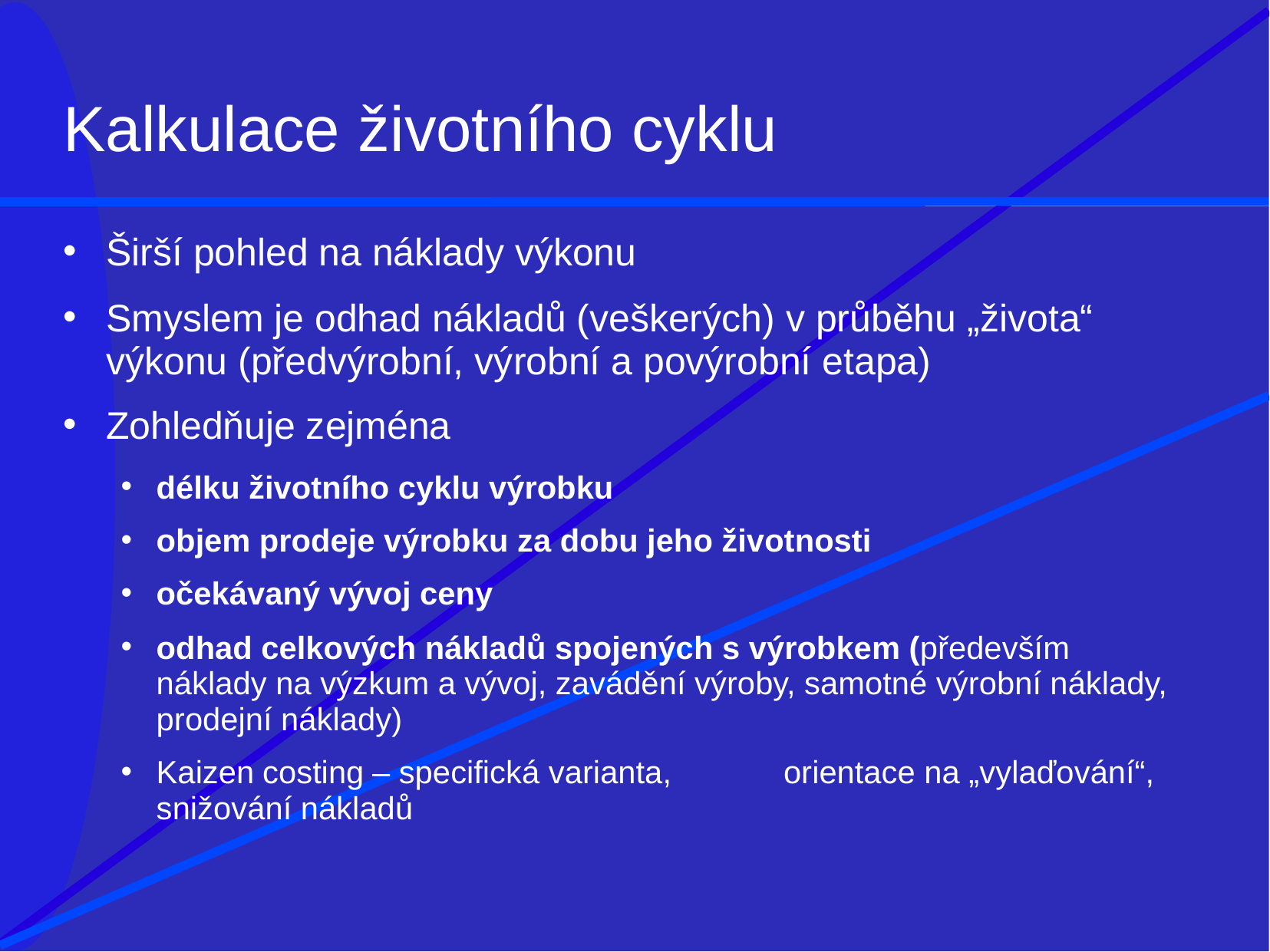

# Kalkulace životního cyklu
Širší pohled na náklady výkonu
Smyslem je odhad nákladů (veškerých) v průběhu „života“ výkonu (předvýrobní, výrobní a povýrobní etapa)
Zohledňuje zejména
délku životního cyklu výrobku
objem prodeje výrobku za dobu jeho životnosti
očekávaný vývoj ceny
odhad celkových nákladů spojených s výrobkem (především náklady na výzkum a vývoj, zavádění výroby, samotné výrobní náklady, prodejní náklady)
Kaizen costing – specifická varianta,	orientace na „vylaďování“, snižování nákladů